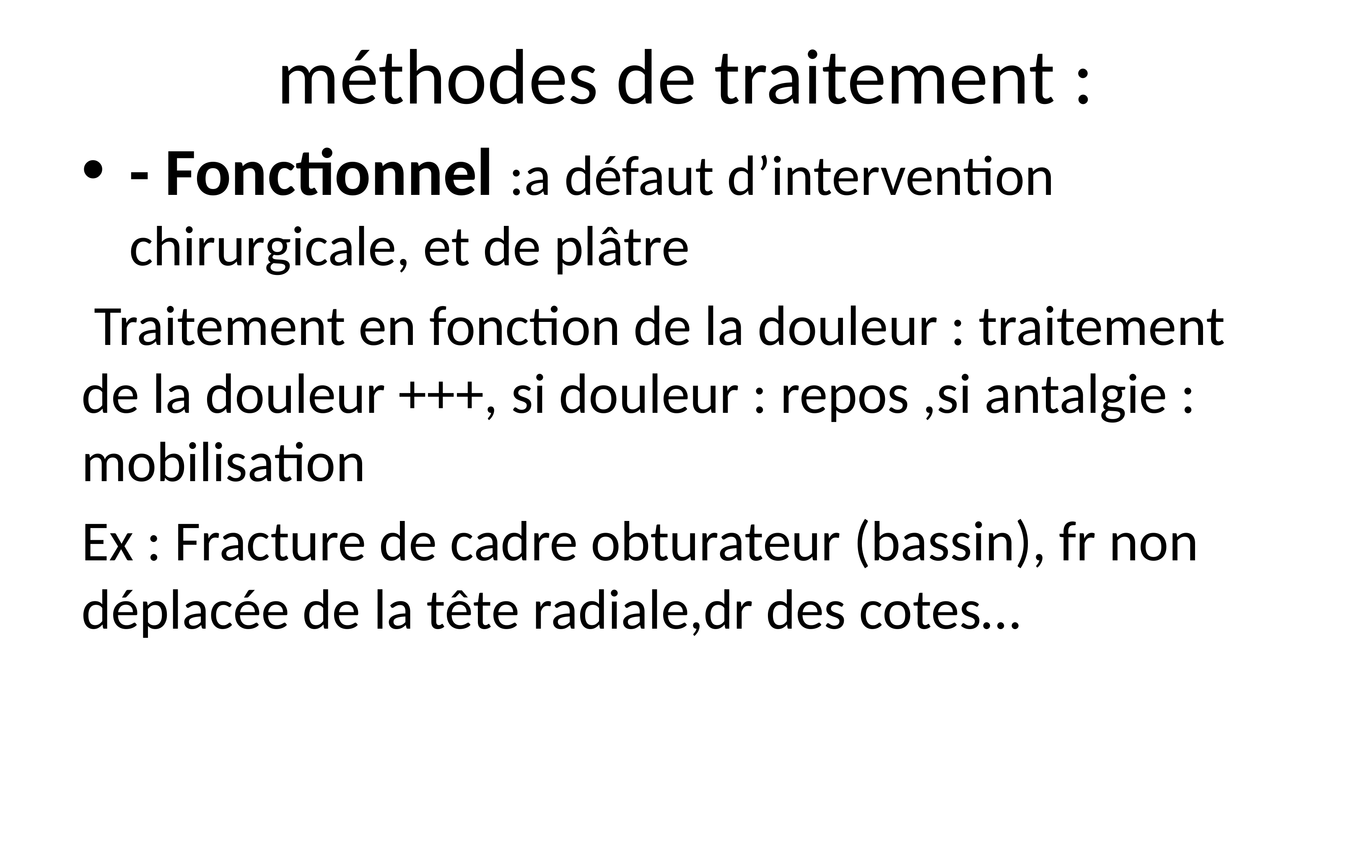

# méthodes de traitement :
- Fonctionnel :a défaut d’intervention chirurgicale, et de plâtre
 Traitement en fonction de la douleur : traitement de la douleur +++, si douleur : repos ,si antalgie : mobilisation
Ex : Fracture de cadre obturateur (bassin), fr non déplacée de la tête radiale,dr des cotes…